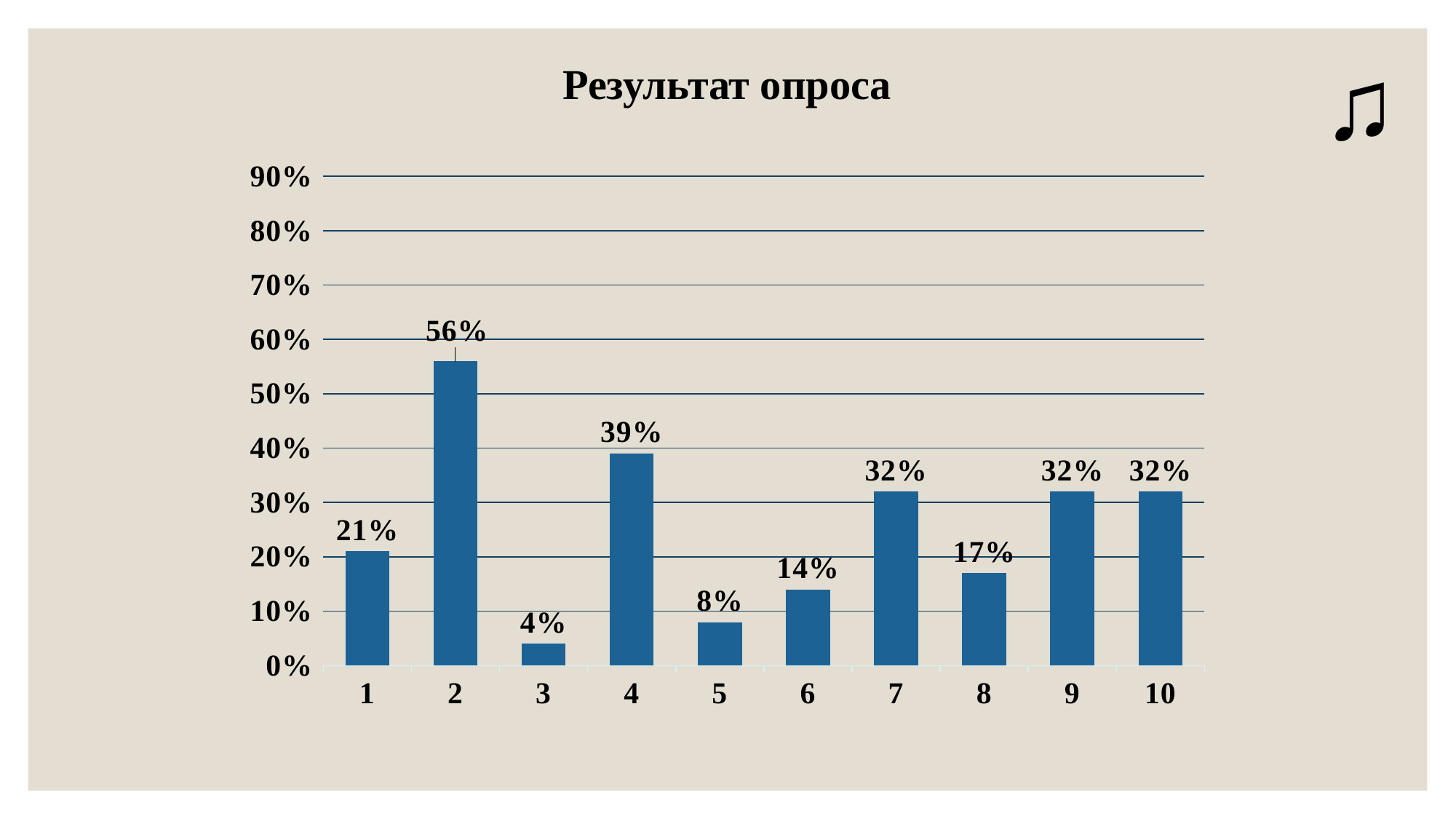

♫
Результат опроса

### Chart

| Category |  |
|---|---|